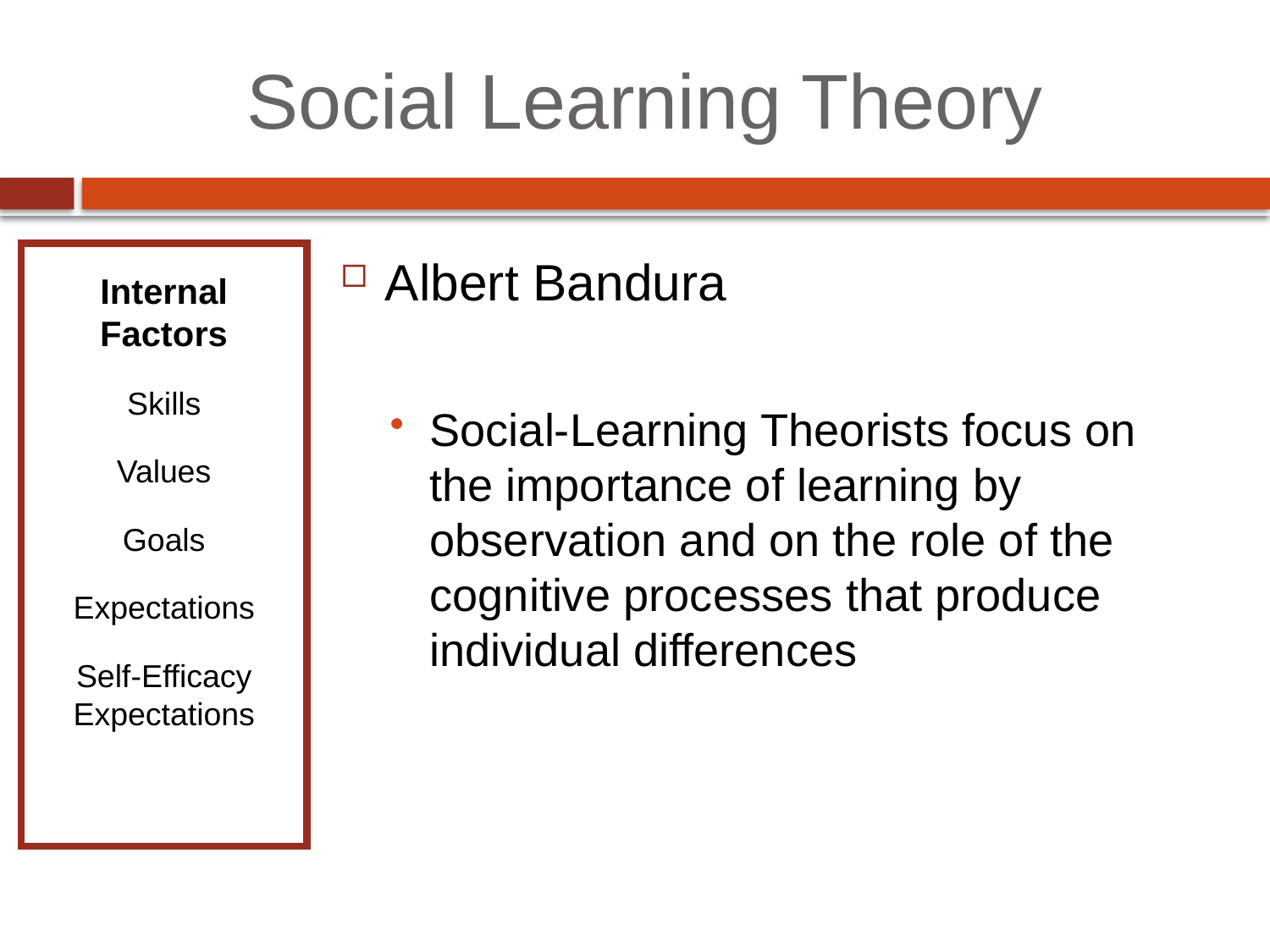

# Social Learning Theory
Internal Factors
Skills
Values
Goals
Expectations
Self-Efficacy Expectations

Albert Bandura

Social-Learning Theorists focus on the importance of learning by observation and on the role of the cognitive processes that produce individual differences